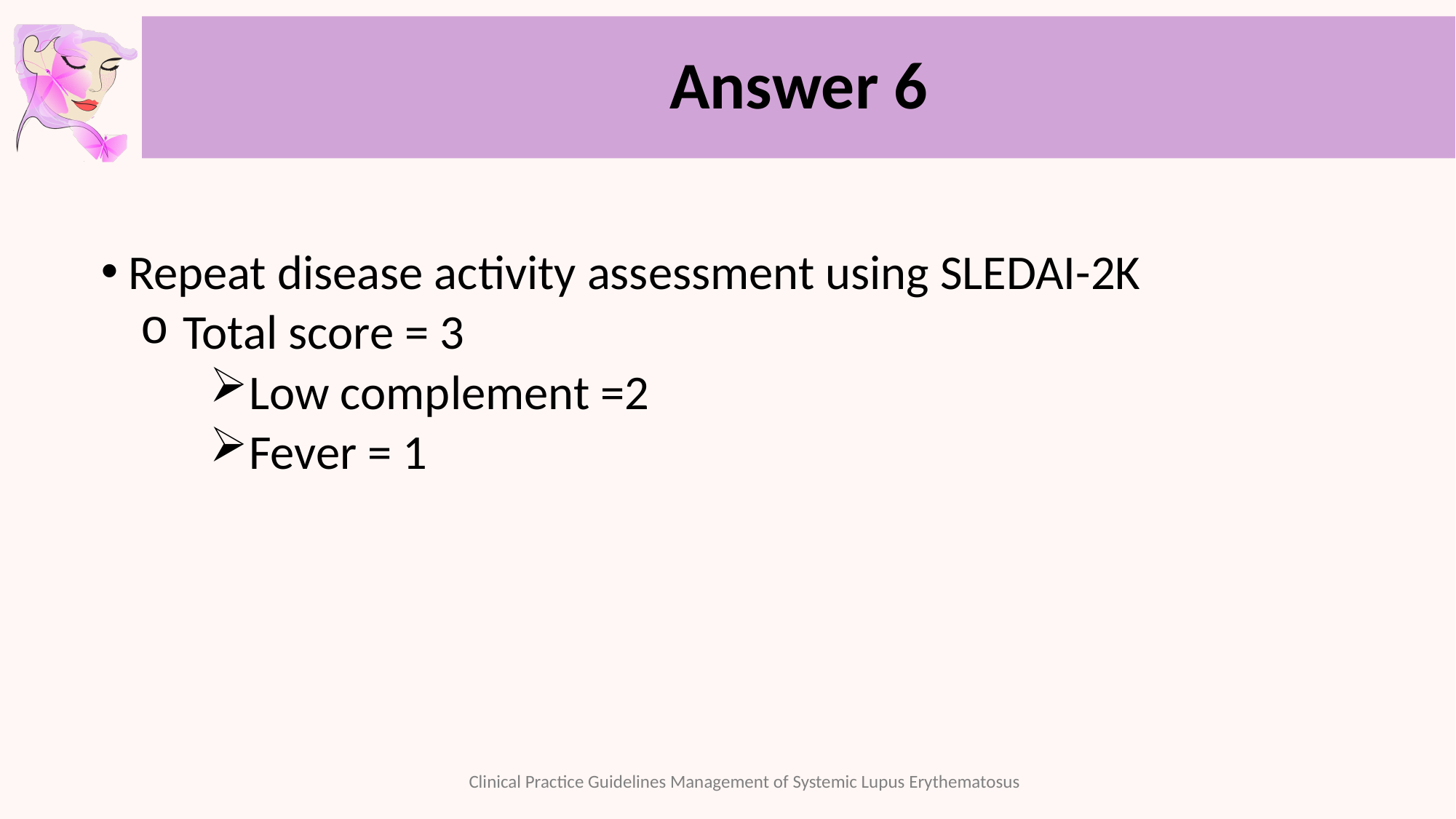

# Answer 6
Repeat disease activity assessment using SLEDAI-2K
Total score = 3
Low complement =2
Fever = 1